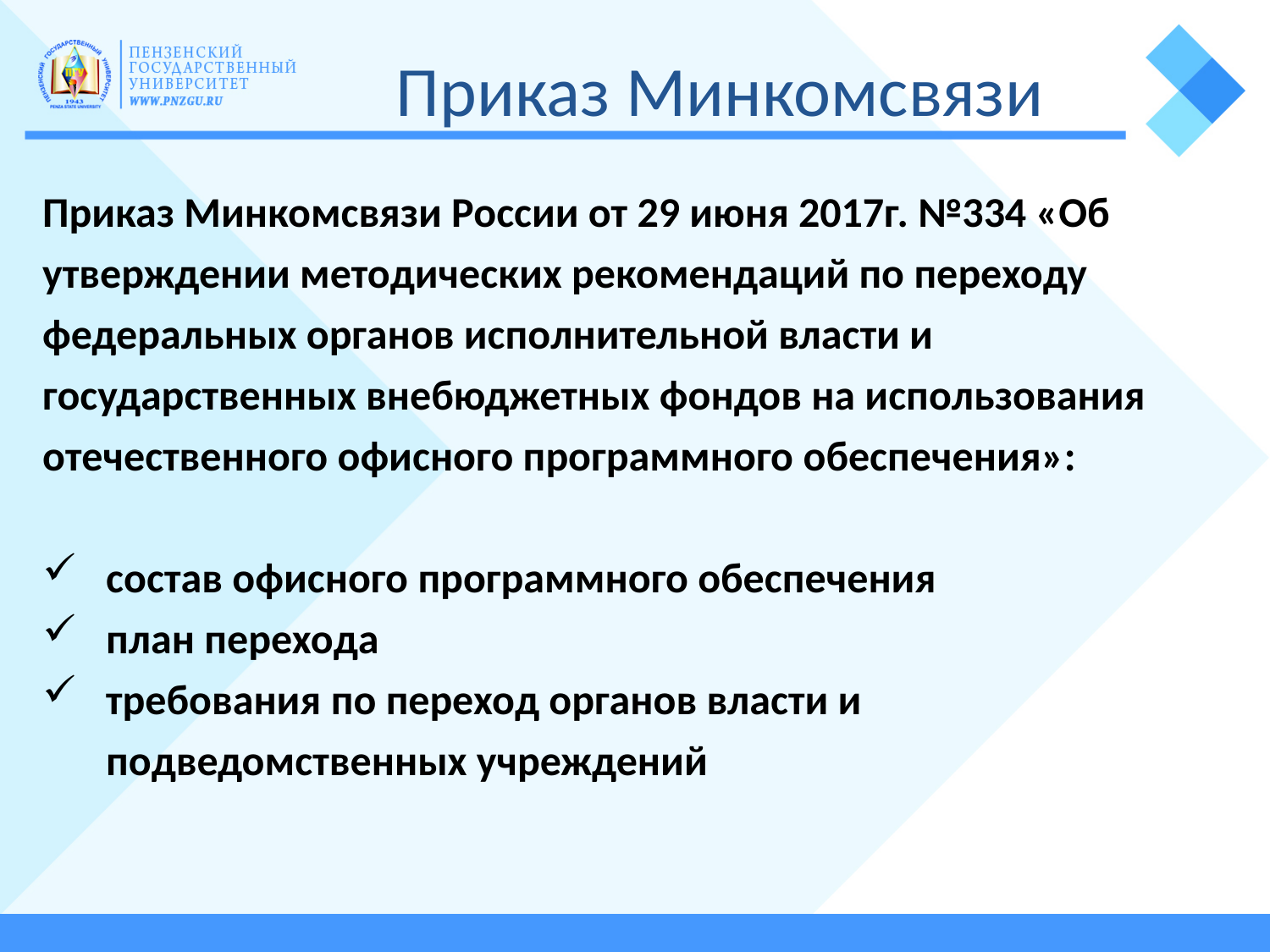

# Приказ Минкомсвязи
Приказ Минкомсвязи России от 29 июня 2017г. №334 «Об утверждении методических рекомендаций по переходу федеральных органов исполнительной власти и государственных внебюджетных фондов на использования отечественного офисного программного обеспечения»:

состав офисного программного обеспечения
план перехода
требования по переход органов власти и подведомственных учреждений